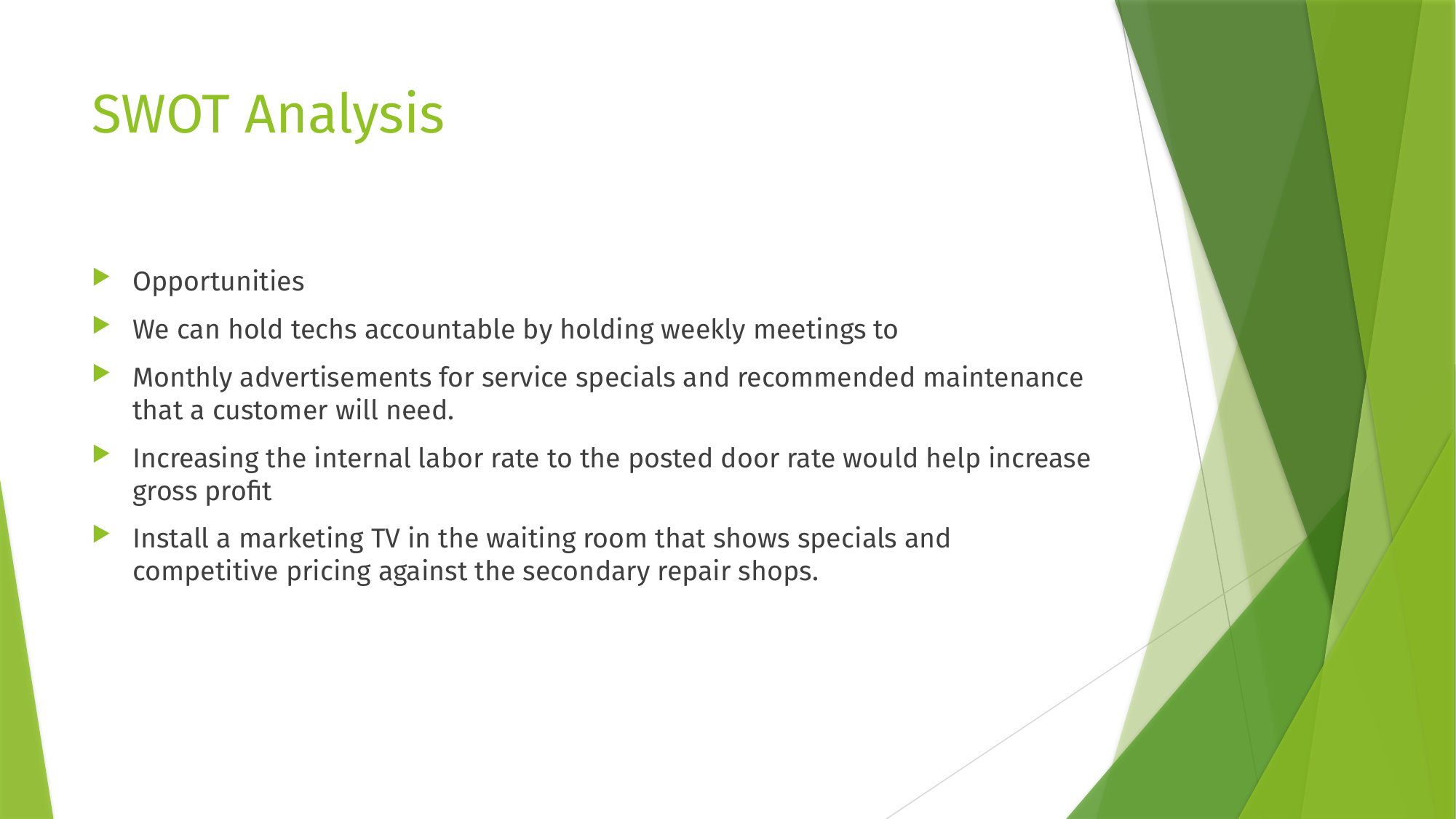

# SWOT Analysis
Opportunities
We can hold techs accountable by holding weekly meetings to
Monthly advertisements for service specials and recommended maintenance that a customer will need.
Increasing the internal labor rate to the posted door rate would help increase gross profit
Install a marketing TV in the waiting room that shows specials and competitive pricing against the secondary repair shops.